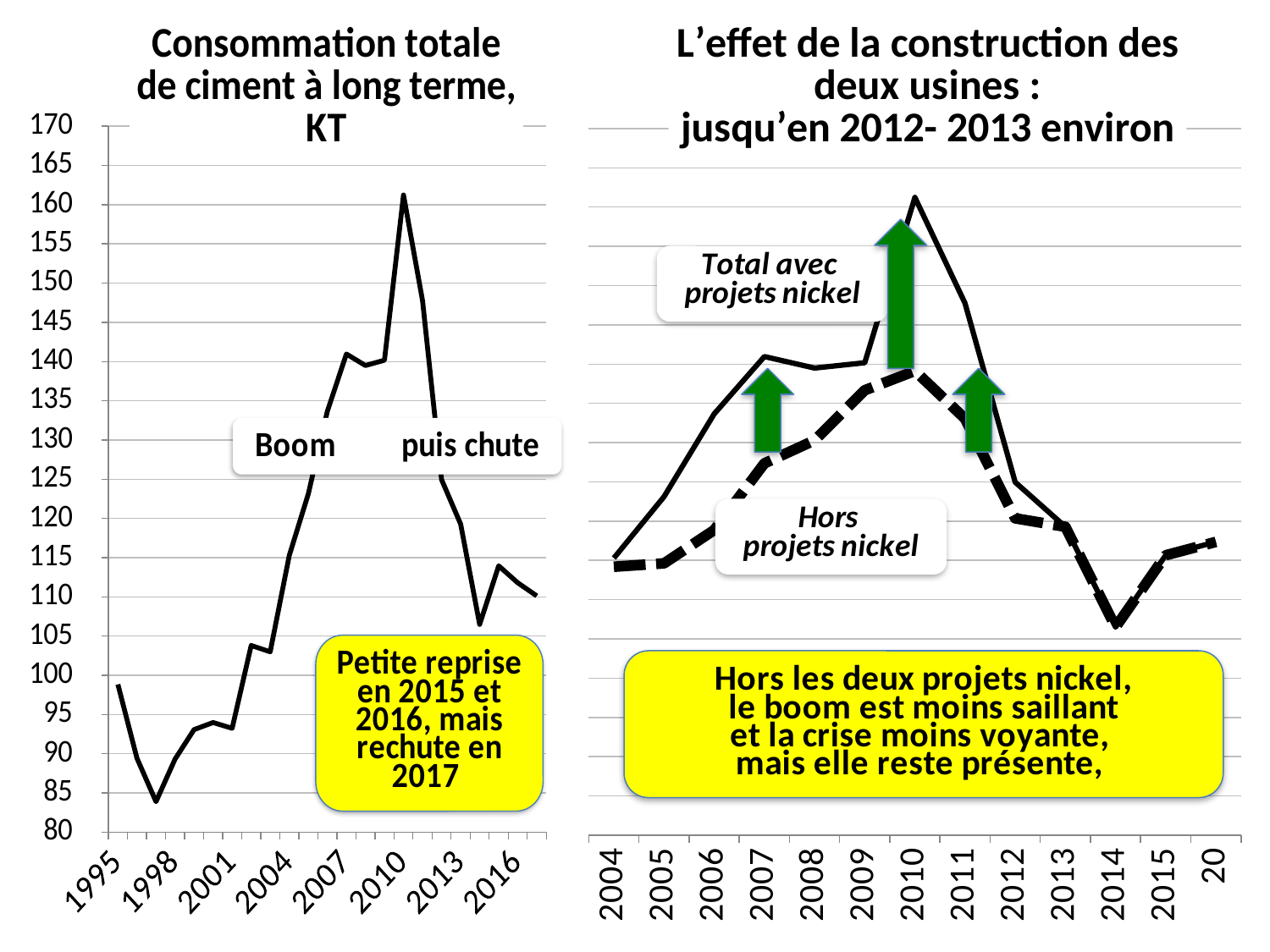

### Chart: Consommation totale de ciment à long terme, KT

| Category | conso de ciment, KT |
|---|---|
| 1995 | 98.848 |
| 1996 | 89.44 |
| 1997 | 83.894 |
| 1998 | 89.32199999999997 |
| 1999 | 93.07799999999997 |
| 2000 | 93.984 |
| 2001 | 93.248 |
| 2002 | 103.808 |
| 2003 | 102.996 |
| 2004 | 115.288 |
| 2005 | 123.118 |
| 2006 | 133.662 |
| 2007 | 140.962 |
| 2008 | 139.498 |
| 2009 | 140.173 |
| 2010 | 161.236 |
| 2011 | 147.761 |
| 2012 | 124.956 |
| 2013 | 119.279 |
| 2014 | 106.492 |
| 2015 | 113.954 |
| 2016 | 111.802662 |
| Est 2017 | 110.123096952366 |

### Chart: L’effet de la construction des deux usines :
jusqu’en 2012- 2013 environ

| Category | ventes annuelles totales de ciment, KT | ventes annuelles totales de ciment, hors Projets Ni, KT |
|---|---|---|
| 2004 | 115.287843 | 114.187843 |
| 2005 | 123.117809 | 114.617809 |
| 2006 | 133.662407 | 118.862407 |
| 2007 | 140.961552 | 127.361552 |
| 2008 | 139.497902 | 130.297902 |
| 2009 | 140.17281 | 136.67281 |
| 2010 | 161.235813 | 139.135813 |
| 2011 | 147.760793 | 133.060793 |
| 2012 | 124.956286 | 120.356286 |
| 2013 | 119.27874 | 119.27874 |
| 2014 | 106.492398 | 106.492398 |
| 2015 | 115.648115 | 115.648115 |
| 2016 e | 117.350829 | 117.350829 |